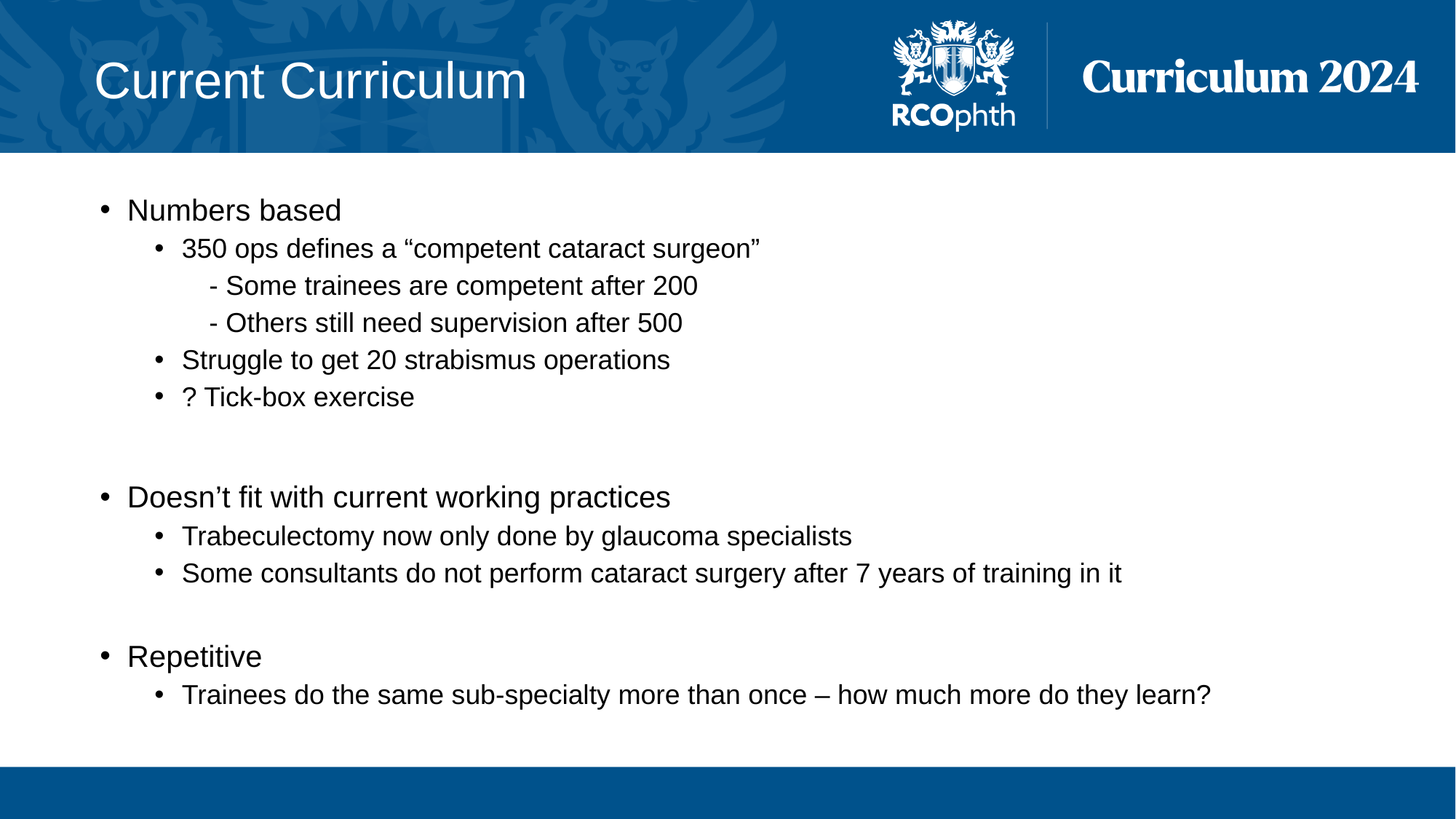

# Current Curriculum
Numbers based
350 ops defines a “competent cataract surgeon”
- Some trainees are competent after 200
- Others still need supervision after 500
Struggle to get 20 strabismus operations
? Tick-box exercise

Doesn’t fit with current working practices
Trabeculectomy now only done by glaucoma specialists
Some consultants do not perform cataract surgery after 7 years of training in it

Repetitive
Trainees do the same sub-specialty more than once – how much more do they learn?